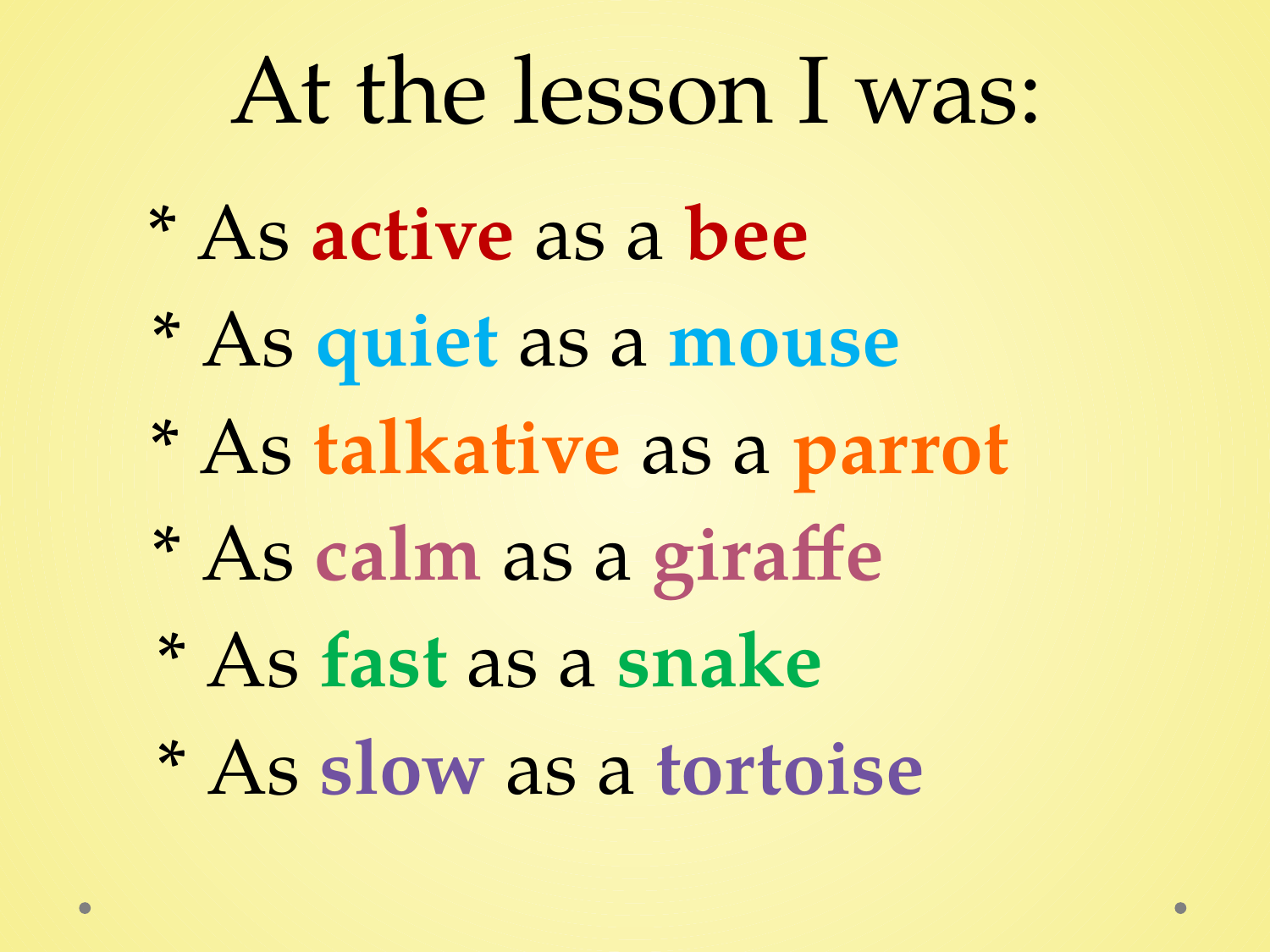

# At the lesson I was:
* As active as a bee
* As quiet as a mouse
* As talkative as a parrot
* As calm as a giraffe
* As fast as a snake
* As slow as a tortoise